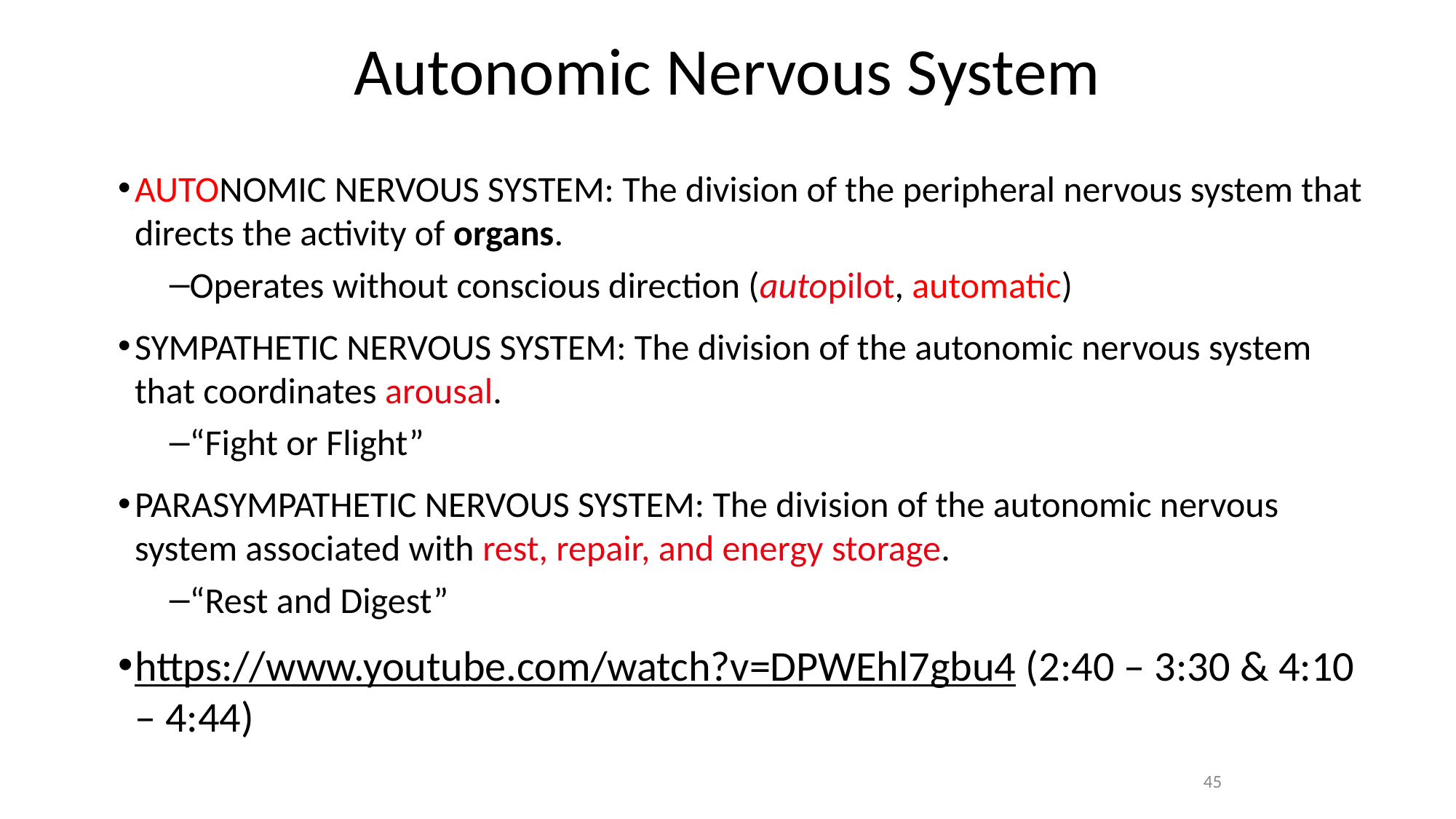

# Autonomic Nervous System
AUTONOMIC NERVOUS SYSTEM: The division of the peripheral nervous system that directs the activity of organs.
Operates without conscious direction (autopilot, automatic)
SYMPATHETIC NERVOUS SYSTEM: The division of the autonomic nervous system that coordinates arousal.
“Fight or Flight”
PARASYMPATHETIC NERVOUS SYSTEM: The division of the autonomic nervous system associated with rest, repair, and energy storage.
“Rest and Digest”
https://www.youtube.com/watch?v=DPWEhl7gbu4 (2:40 – 3:30 & 4:10 – 4:44)
45